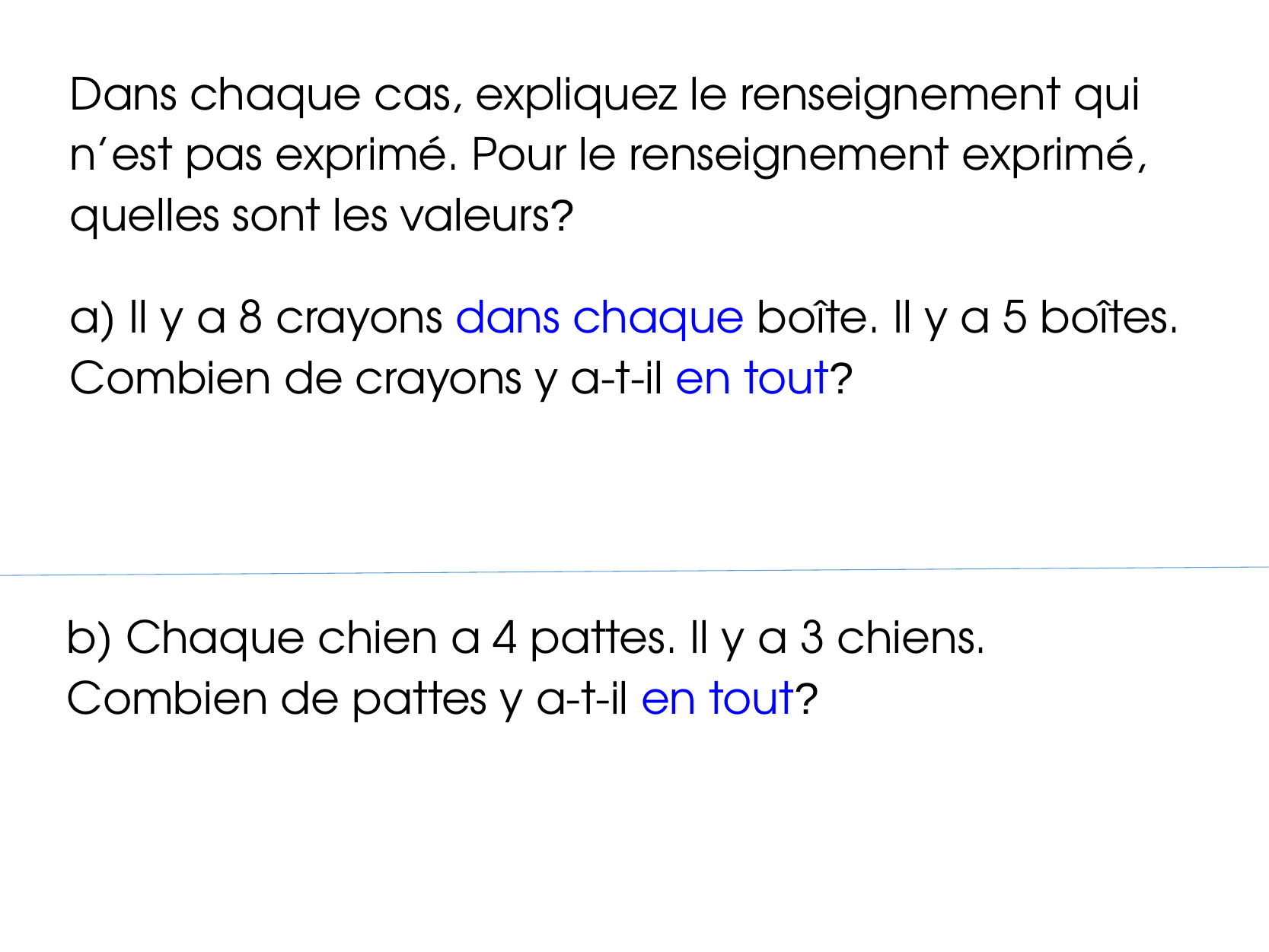

Dans chaque cas, expliquez le renseignement qui n’est pas exprimé. Pour le renseignement exprimé, quelles sont les valeurs?
a) Il y a 8 crayons dans chaque boîte. Il y a 5 boîtes. Combien de crayons y a-t-il en tout?
b) Chaque chien a 4 pattes. Il y a 3 chiens.
Combien de pattes y a-t-il en tout?